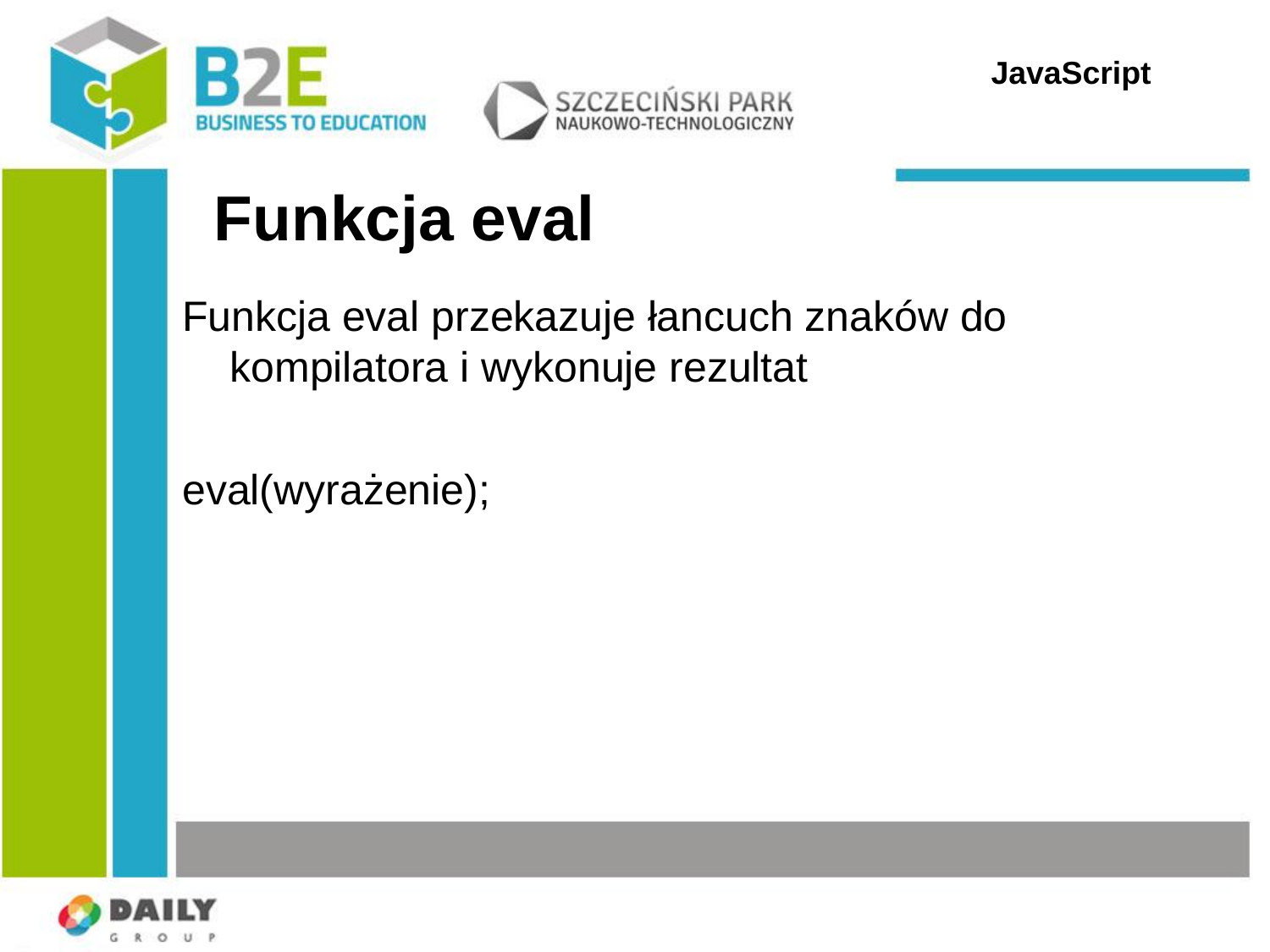

JavaScript
# Funkcja eval
Funkcja eval przekazuje łancuch znaków do kompilatora i wykonuje rezultat

eval(wyrażenie);